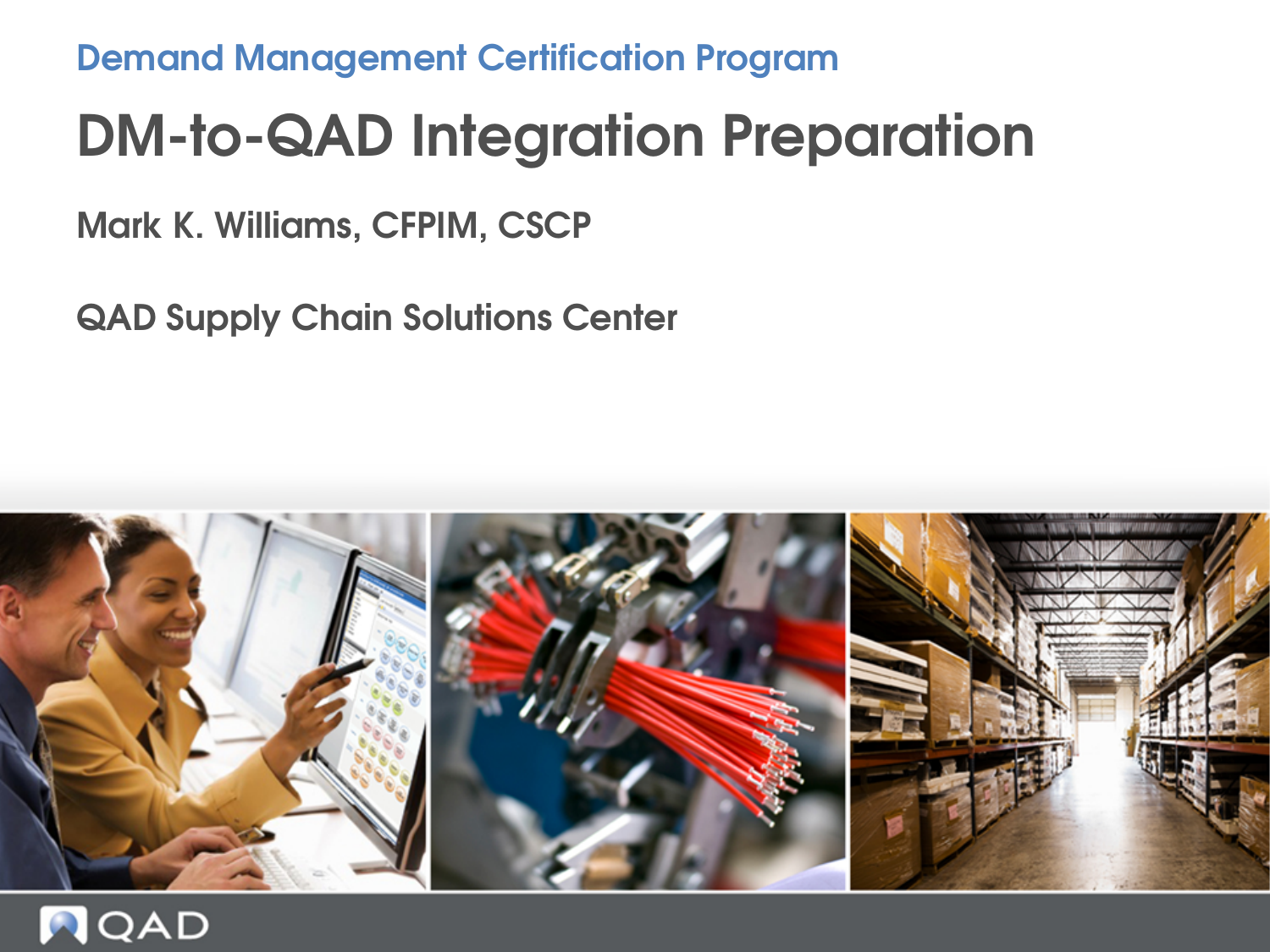

Demand Management Certification Program
# DM-to-QAD Integration Preparation
Mark K. Williams, CFPIM, CSCP
QAD Supply Chain Solutions Center